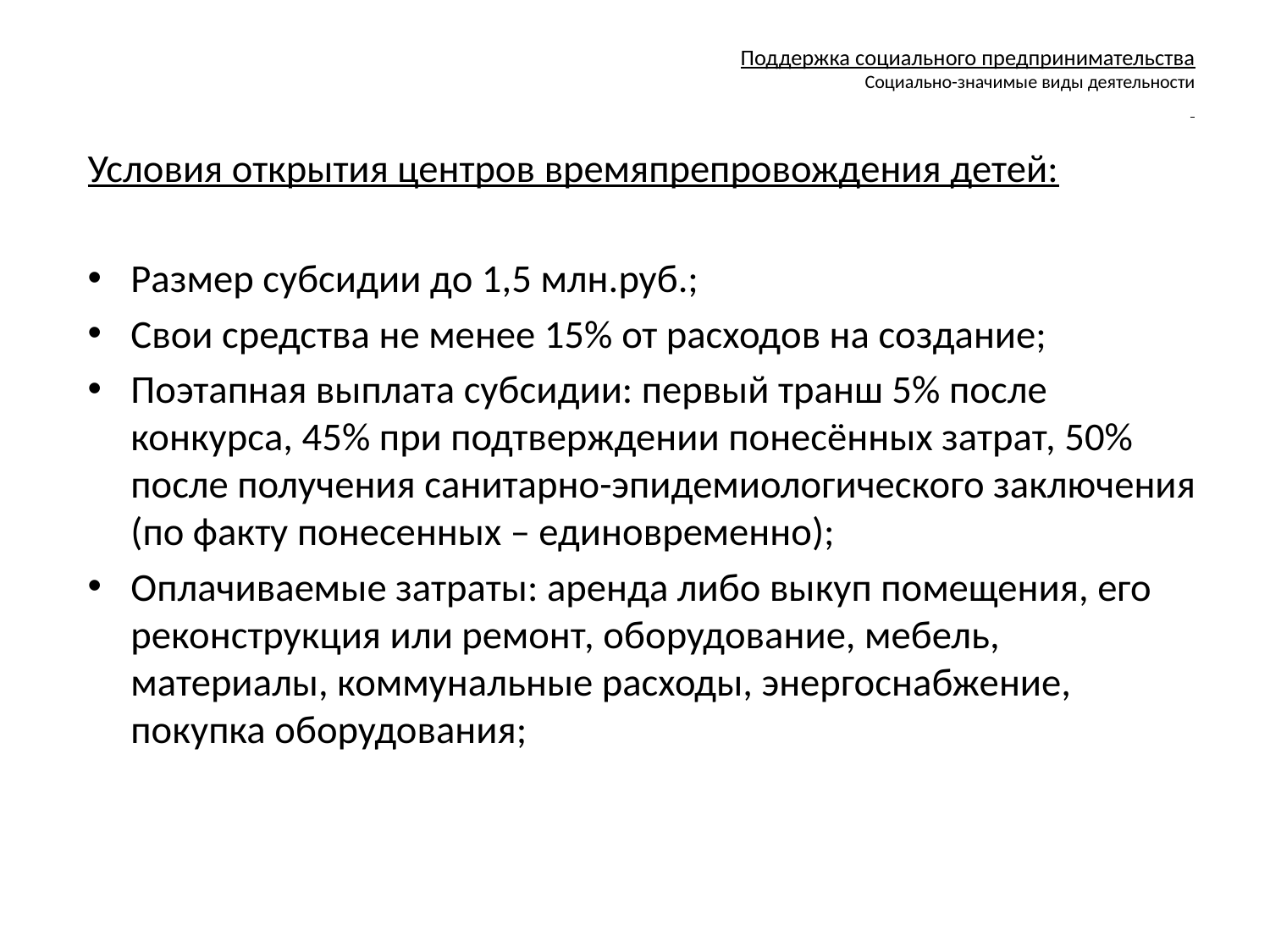

# Поддержка социального предпринимательства Социально-значимые виды деятельности
Условия открытия центров времяпрепровождения детей:

Размер субсидии до 1,5 млн.руб.;
Свои средства не менее 15% от расходов на создание;
Поэтапная выплата субсидии: первый транш 5% после конкурса, 45% при подтверждении понесённых затрат, 50% после получения санитарно-эпидемиологического заключения (по факту понесенных – единовременно);
Оплачиваемые затраты: аренда либо выкуп помещения, его реконструкция или ремонт, оборудование, мебель, материалы, коммунальные расходы, энергоснабжение, покупка оборудования;